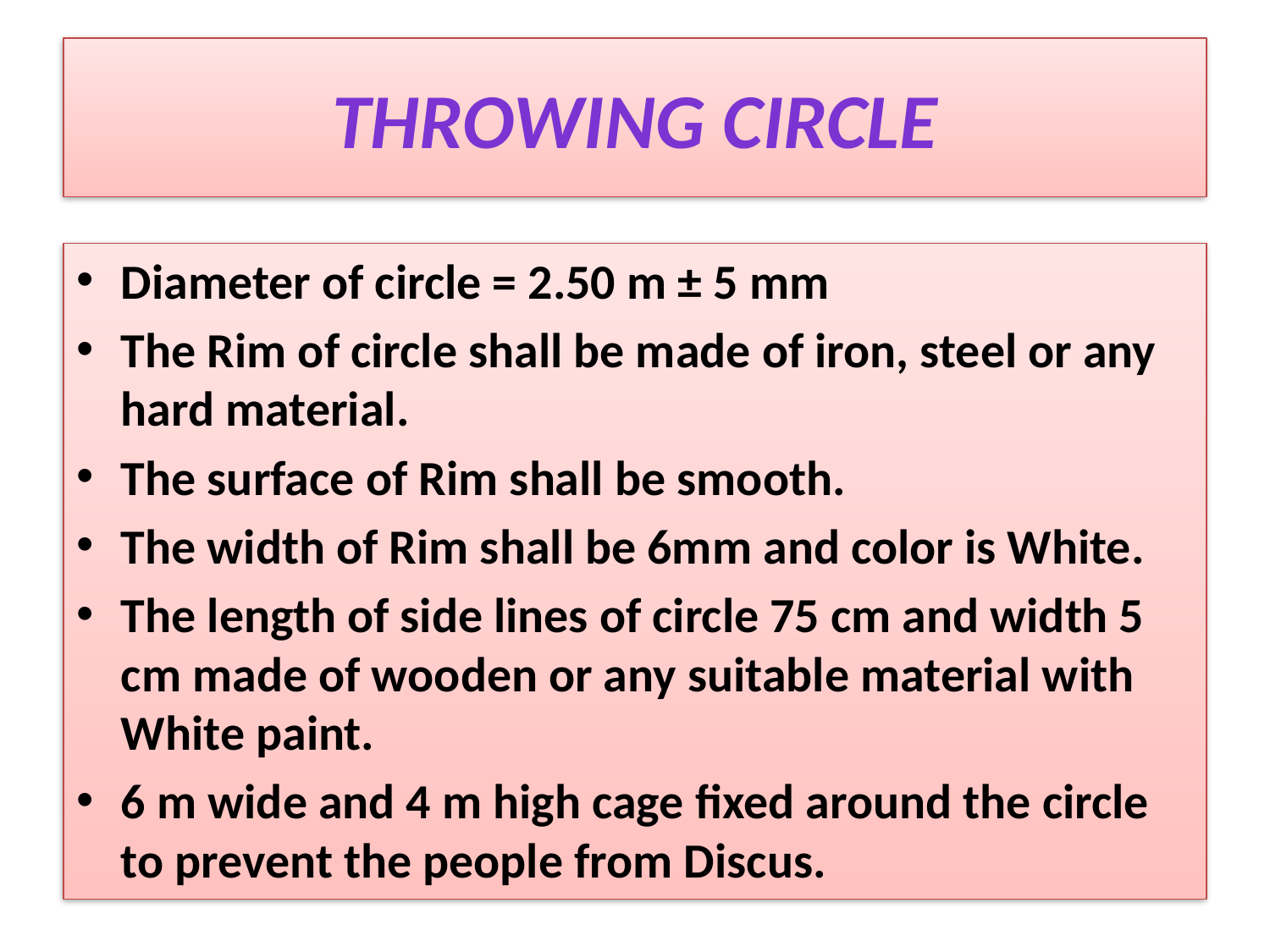

# throwing circle

Diameter of circle = 2.50 m ± 5 mm
The Rim of circle shall be made of iron, steel or any hard material.
The surface of Rim shall be smooth.
The width of Rim shall be 6mm and color is White.
The length of side lines of circle 75 cm and width 5 cm made of wooden or any suitable material with White paint.
6 m wide and 4 m high cage fixed around the circle to prevent the people from Discus.